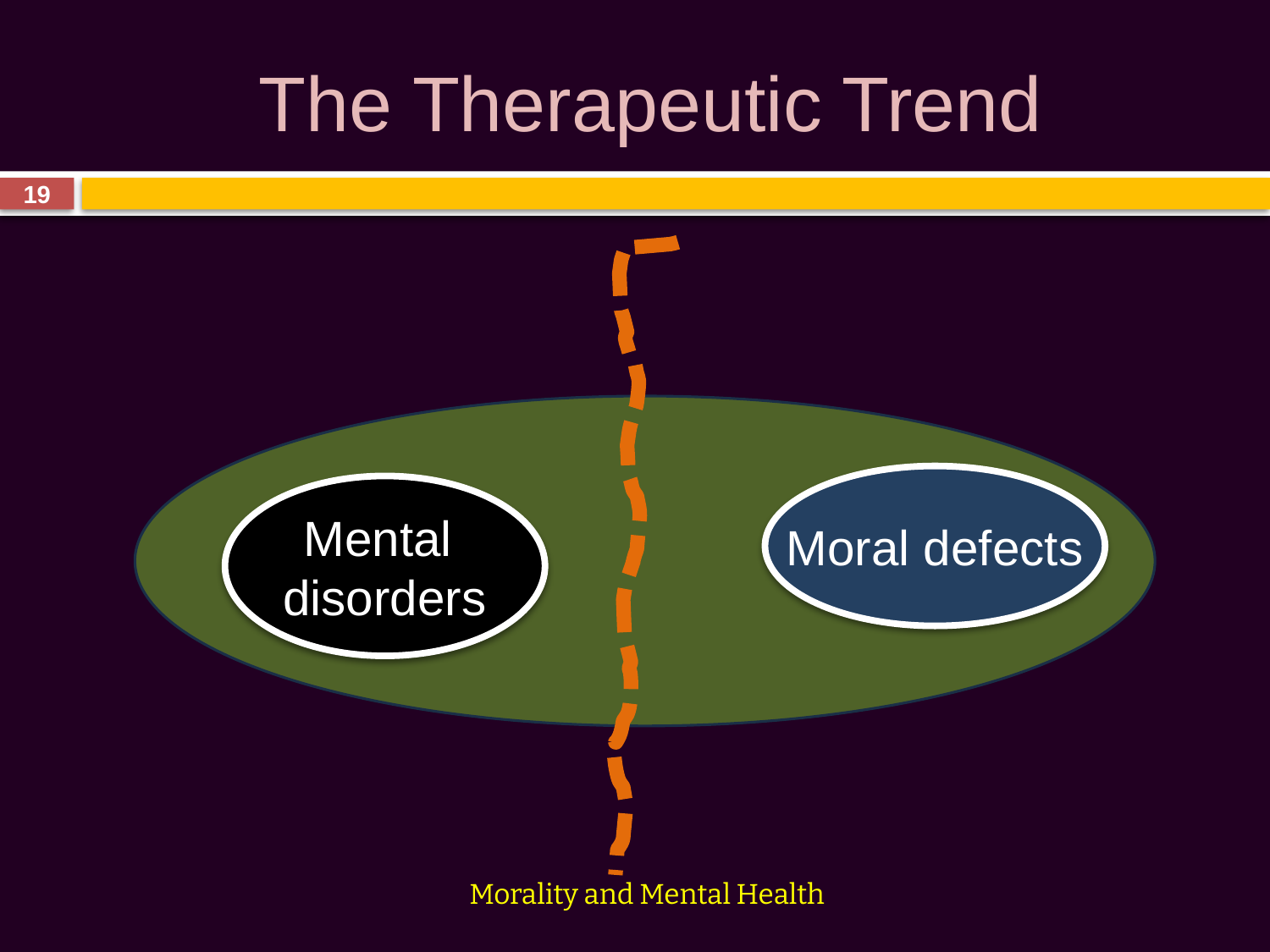

# The Therapeutic Trend
19

Moral defects
Mental
disorders
Morality and Mental Health